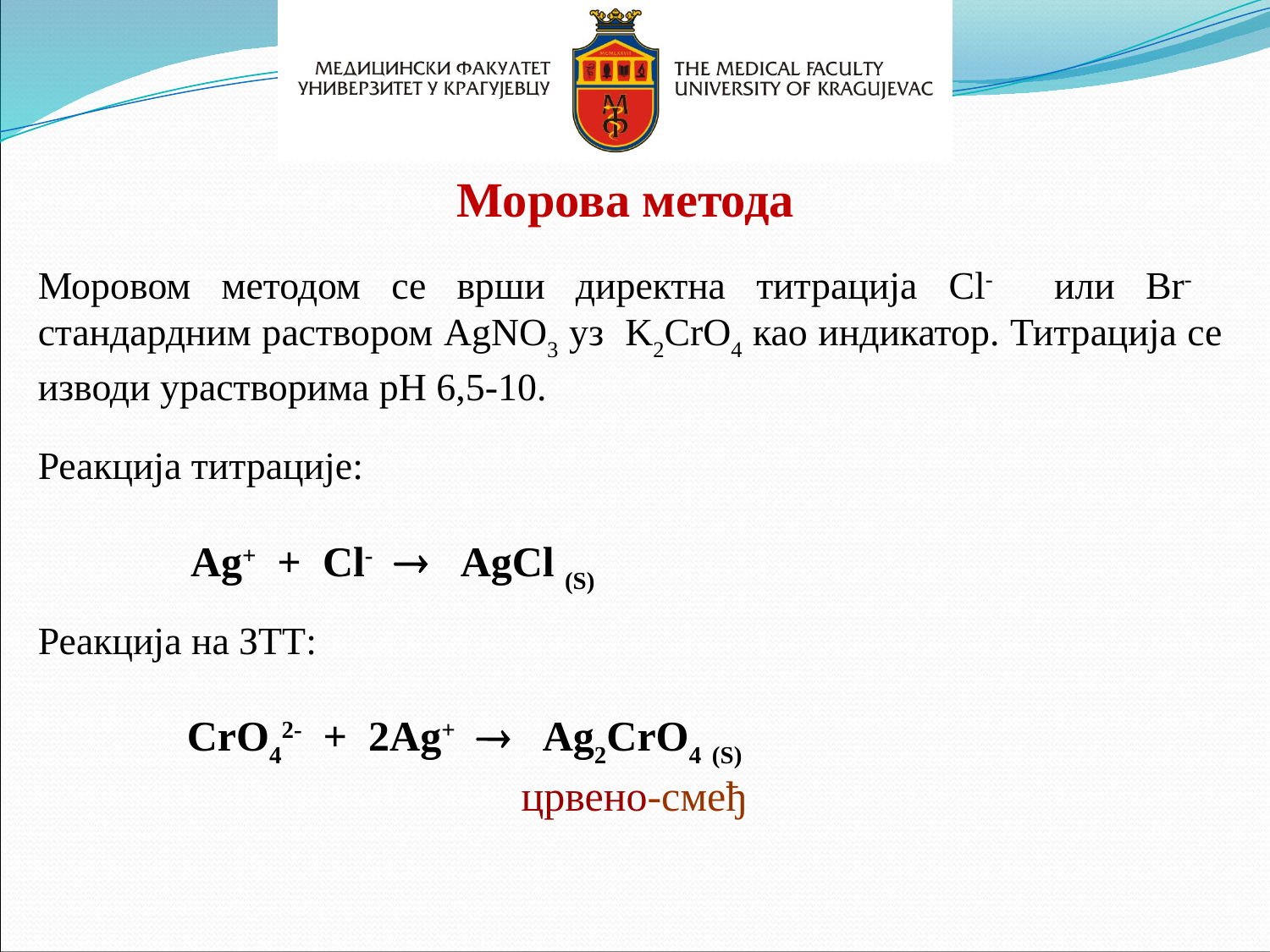

Морова метода
Моровом методом се врши директна титрација Cl-  или Br-  стандардним раствором AgNO3 уз  K2CrO4 као индикатор. Титрација се изводи урастворима pH 6,5-10.
Реакција титрације:

Ag+  +  Cl-  →   AgCl (S)
Реакција на ЗТТ:

CrO42-  +  2Ag+  →   Ag2CrO4 (S)
                                црвено-смеђ